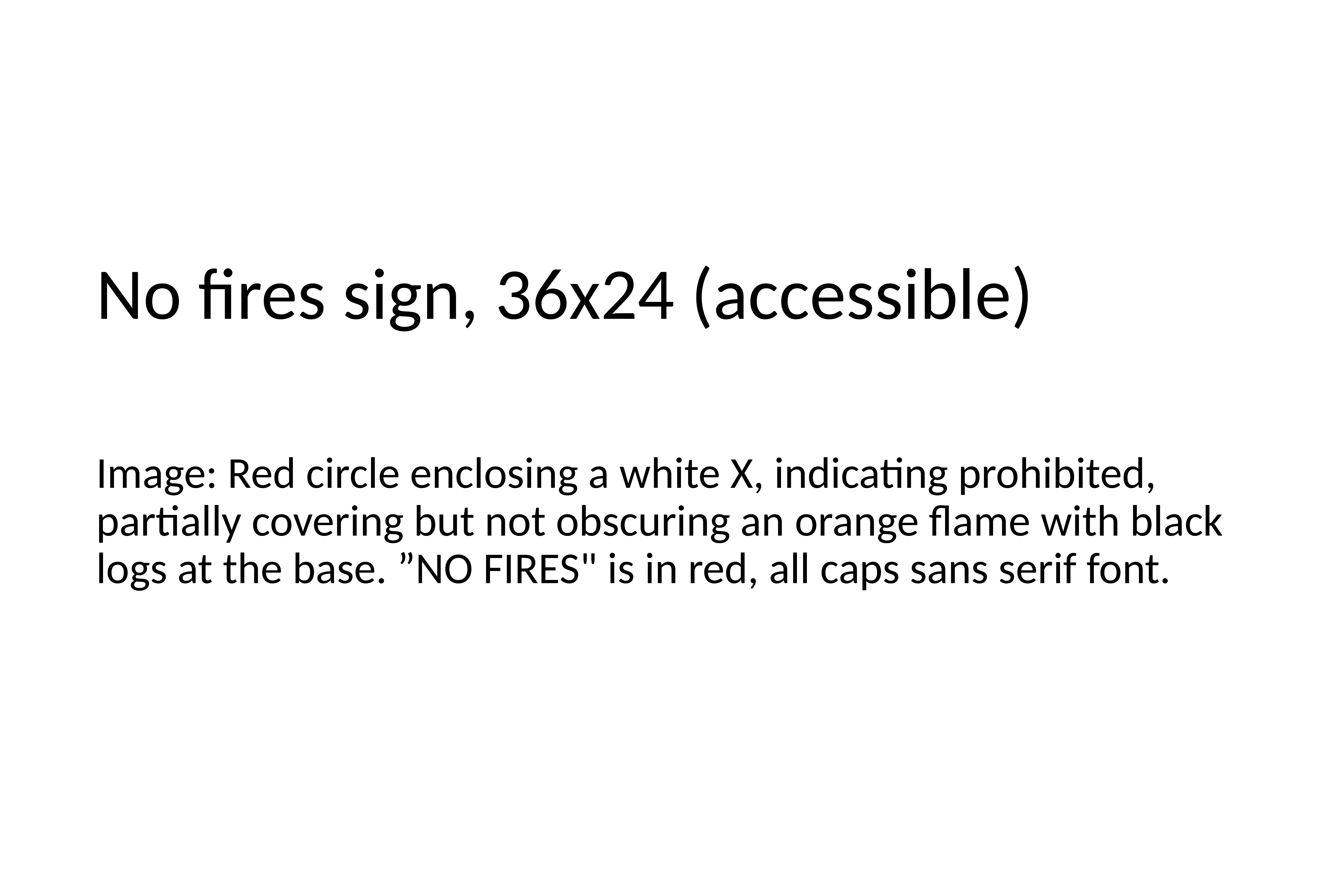

# No fires sign, 36x24 (accessible)
Image: Red circle enclosing a white X, indicating prohibited, partially covering but not obscuring an orange flame with black logs at the base. ”NO FIRES" is in red, all caps sans serif font.